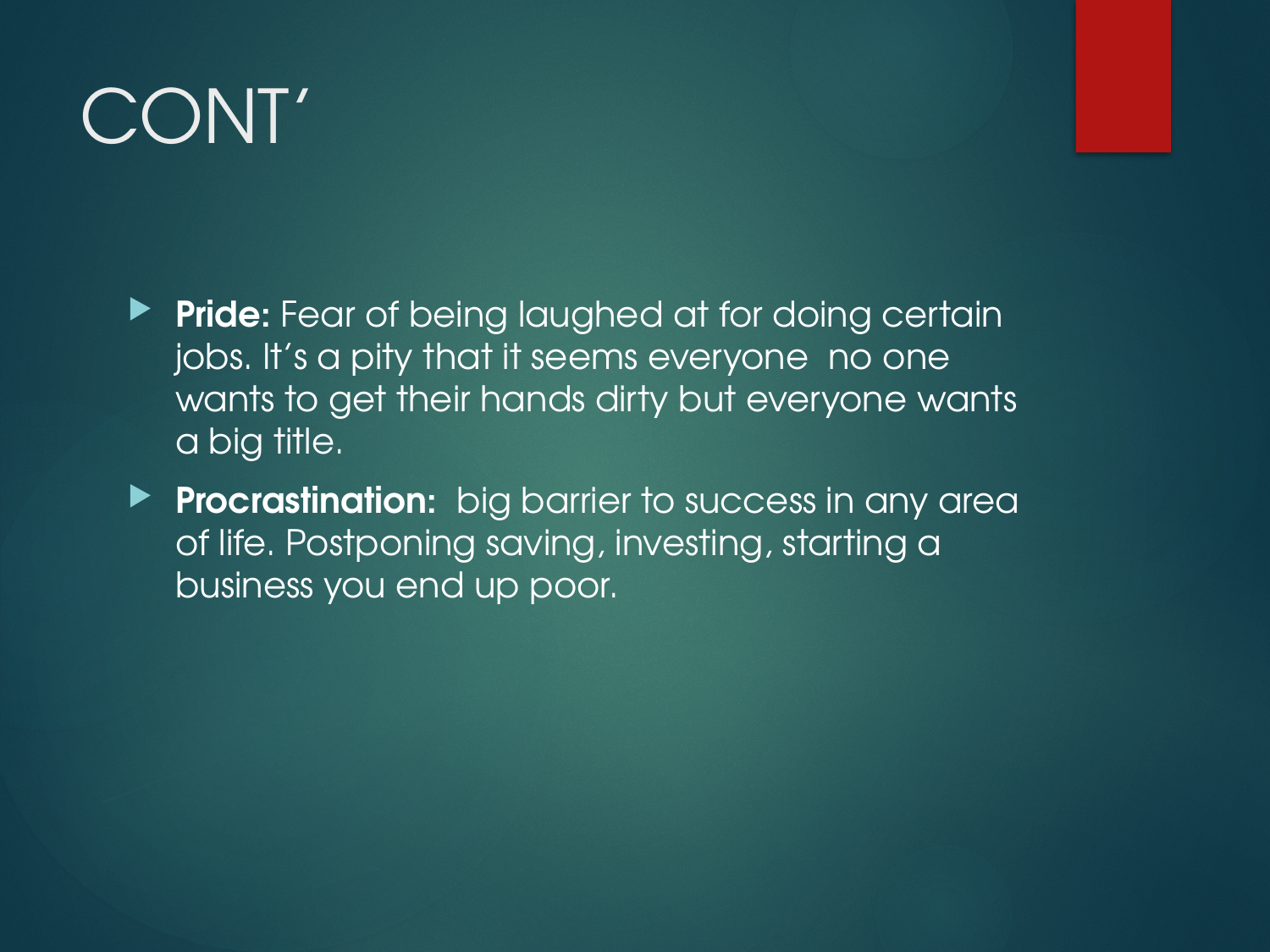

# CONT’
Pride: Fear of being laughed at for doing certain jobs. It’s a pity that it seems everyone  no one wants to get their hands dirty but everyone wants a big title.
Procrastination:  big barrier to success in any area of life. Postponing saving, investing, starting a business you end up poor.